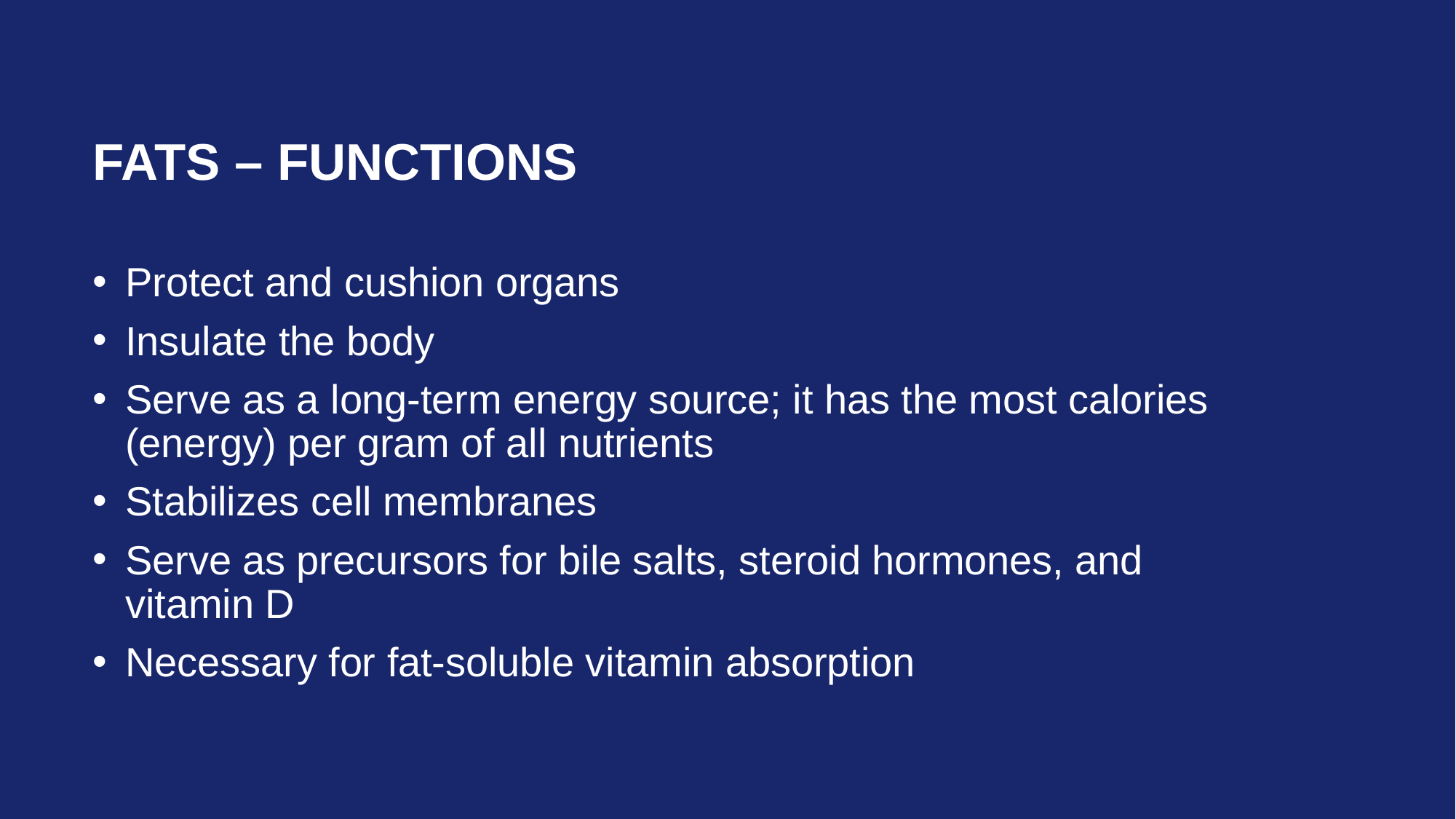

# Fats – Functions
Protect and cushion organs
Insulate the body
Serve as a long-term energy source; it has the most calories (energy) per gram of all nutrients
Stabilizes cell membranes
Serve as precursors for bile salts, steroid hormones, and vitamin D
Necessary for fat-soluble vitamin absorption